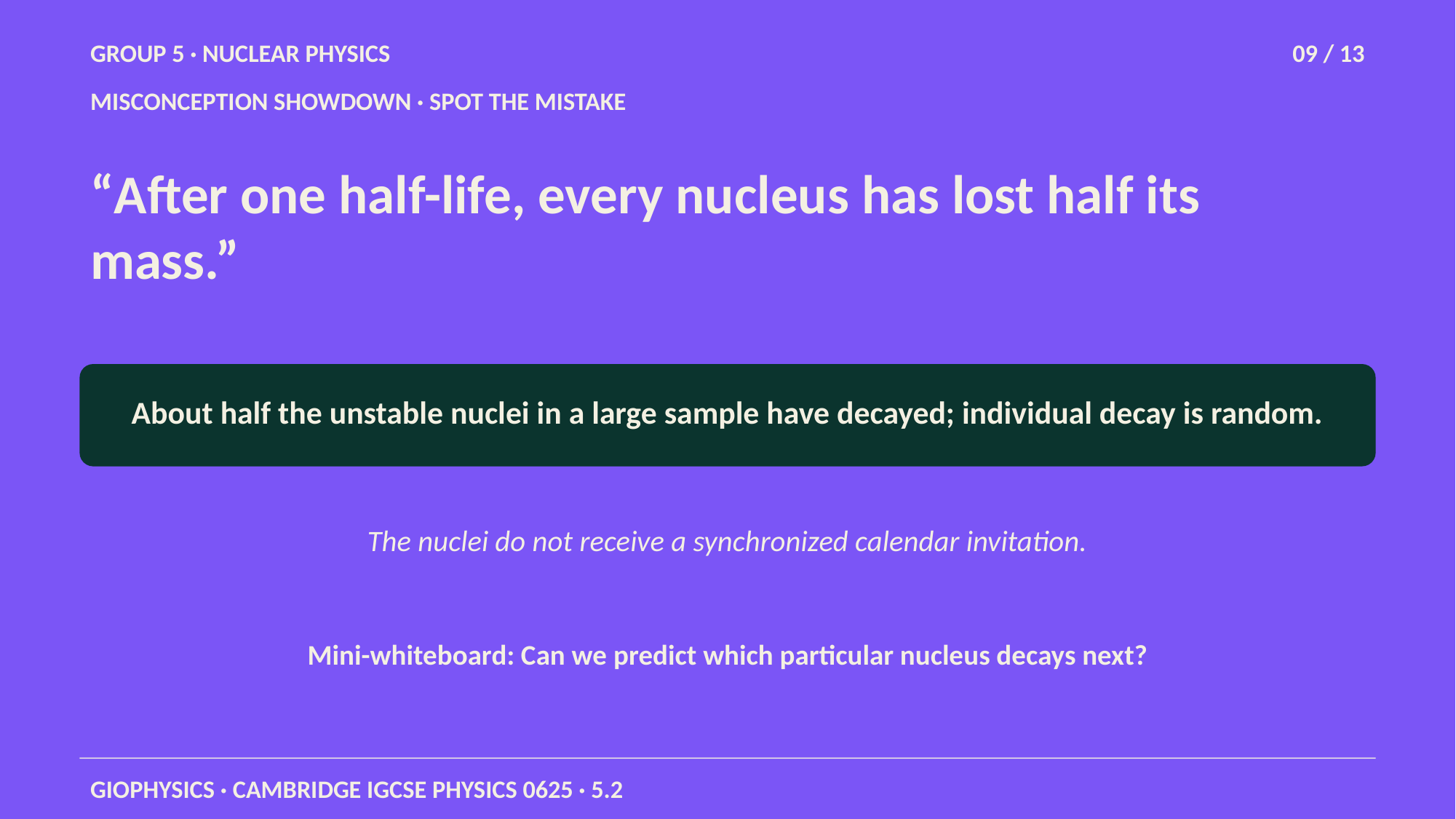

GROUP 5 · NUCLEAR PHYSICS
09 / 13
MISCONCEPTION SHOWDOWN · SPOT THE MISTAKE
“After one half-life, every nucleus has lost half its mass.”

About half the unstable nuclei in a large sample have decayed; individual decay is random.
The nuclei do not receive a synchronized calendar invitation.
Mini-whiteboard: Can we predict which particular nucleus decays next?

GIOPHYSICS · CAMBRIDGE IGCSE PHYSICS 0625 · 5.2